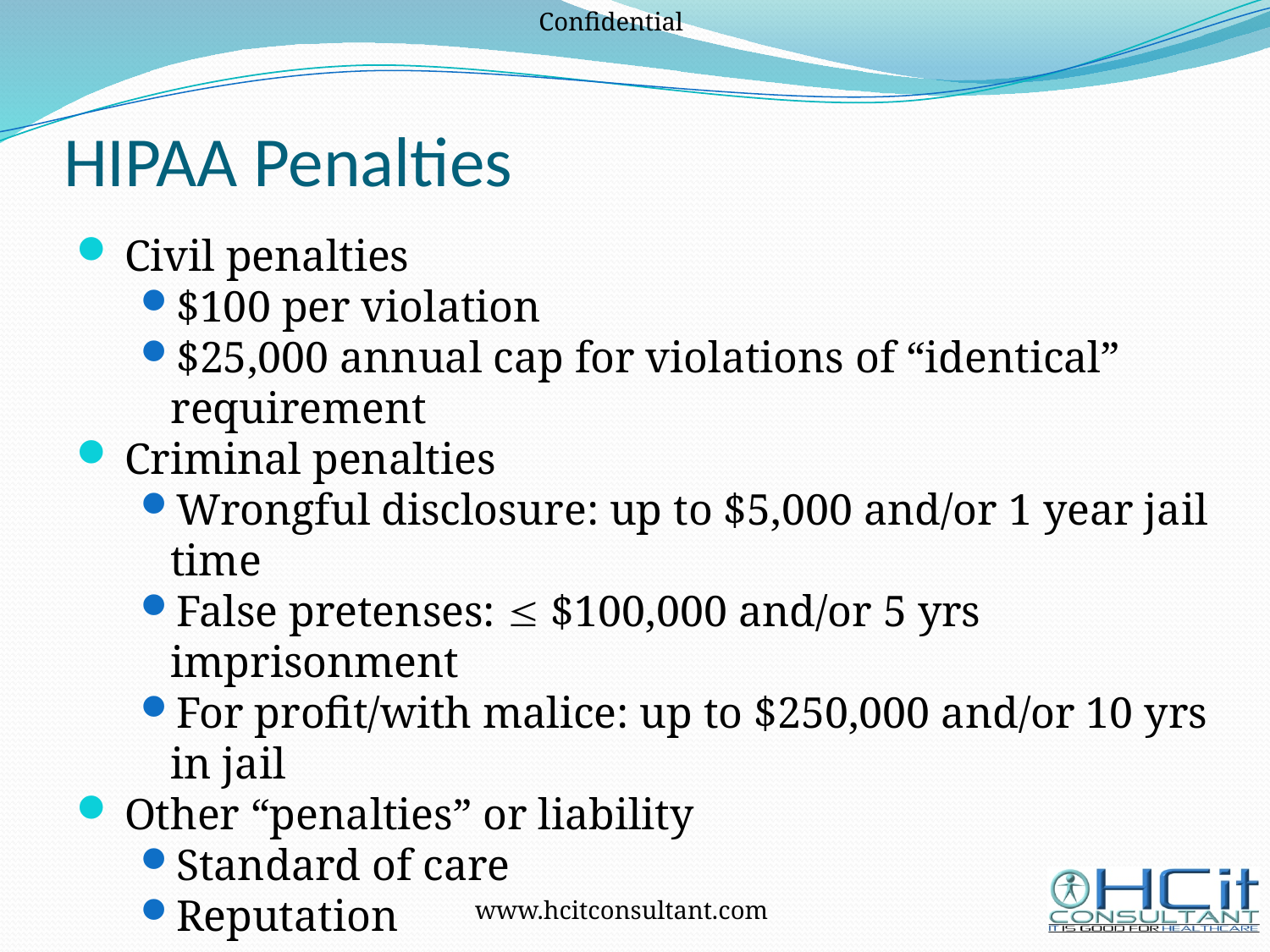

# HIPAA Penalties
Civil penalties
$100 per violation
$25,000 annual cap for violations of “identical” requirement
Criminal penalties
Wrongful disclosure: up to $5,000 and/or 1 year jail time
False pretenses: ≤ $100,000 and/or 5 yrs imprisonment
For profit/with malice: up to $250,000 and/or 10 yrs in jail
Other “penalties” or liability
Standard of care
Reputation
22